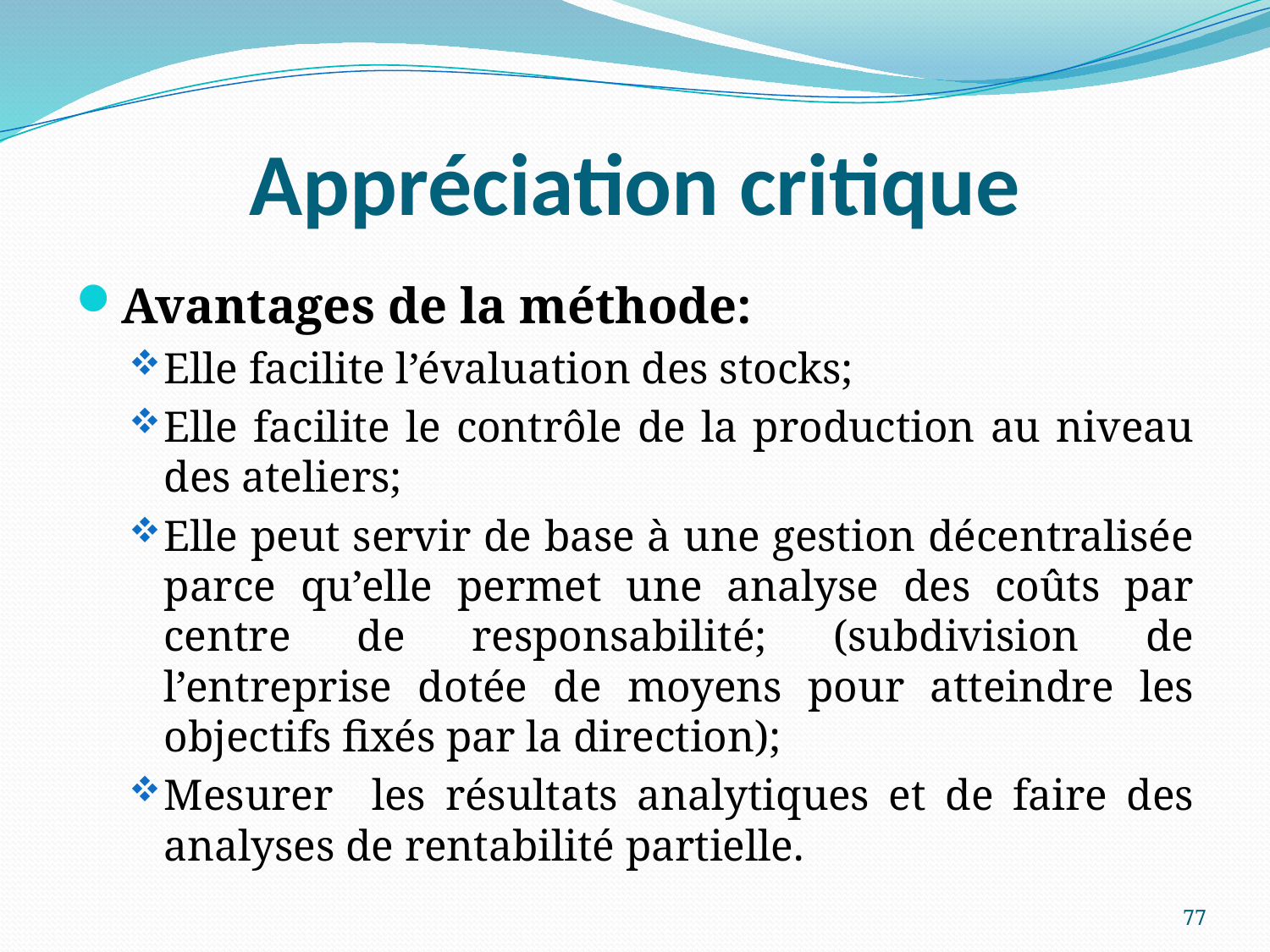

# Appréciation critique
Avantages de la méthode:
Elle facilite l’évaluation des stocks;
Elle facilite le contrôle de la production au niveau des ateliers;
Elle peut servir de base à une gestion décentralisée parce qu’elle permet une analyse des coûts par centre de responsabilité; (subdivision de l’entreprise dotée de moyens pour atteindre les objectifs fixés par la direction);
Mesurer  les résultats analytiques et de faire des analyses de rentabilité partielle.
77